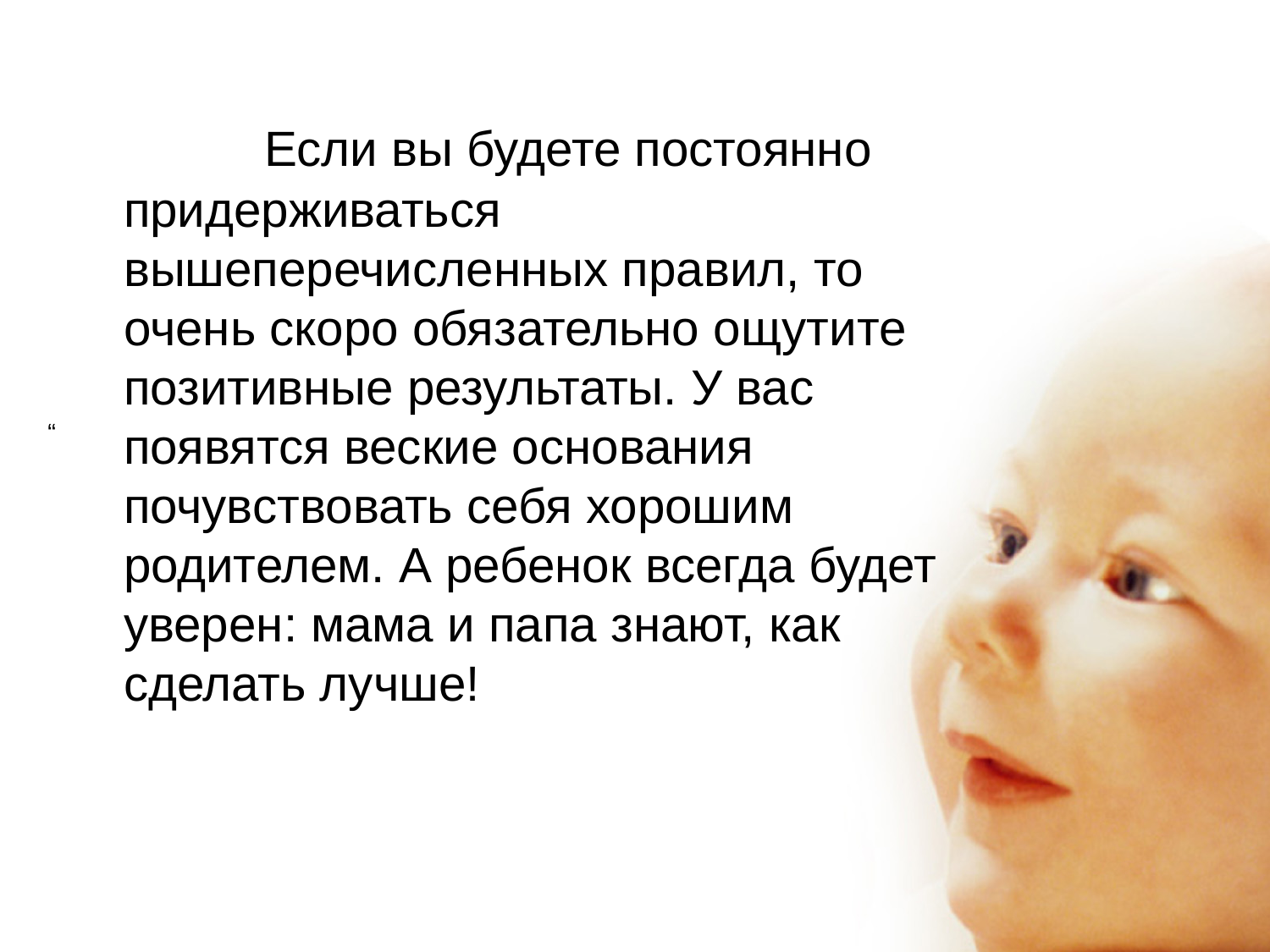

Если вы будете постоянно придерживаться вышеперечисленных правил, то очень скоро обязательно ощутите позитивные результаты. У вас появятся веские основания почувствовать себя хорошим родителем. А ребенок всегда будет уверен: мама и папа знают, как сделать лучше!
“